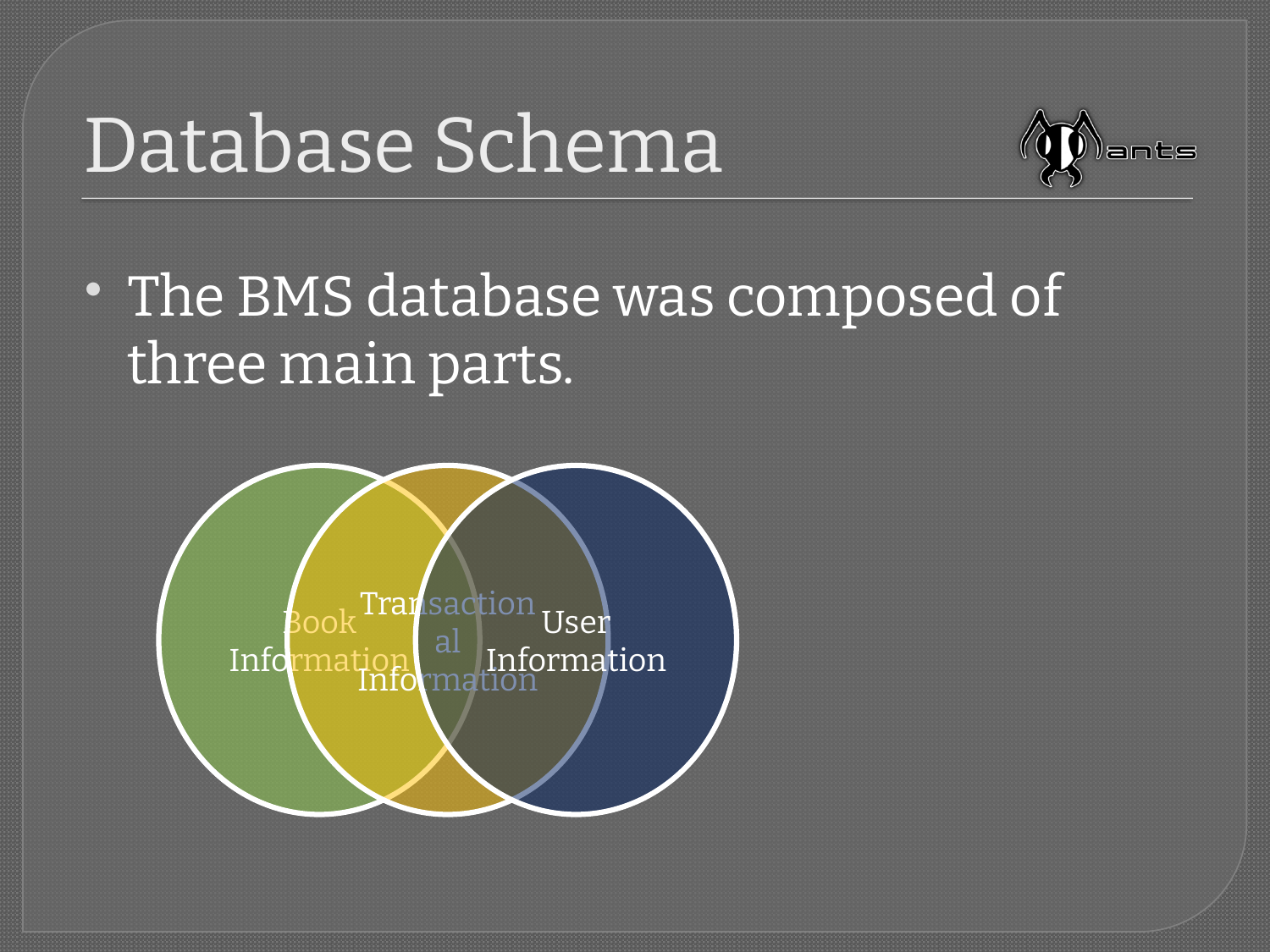

# Database Schema
The BMS database was composed of three main parts.